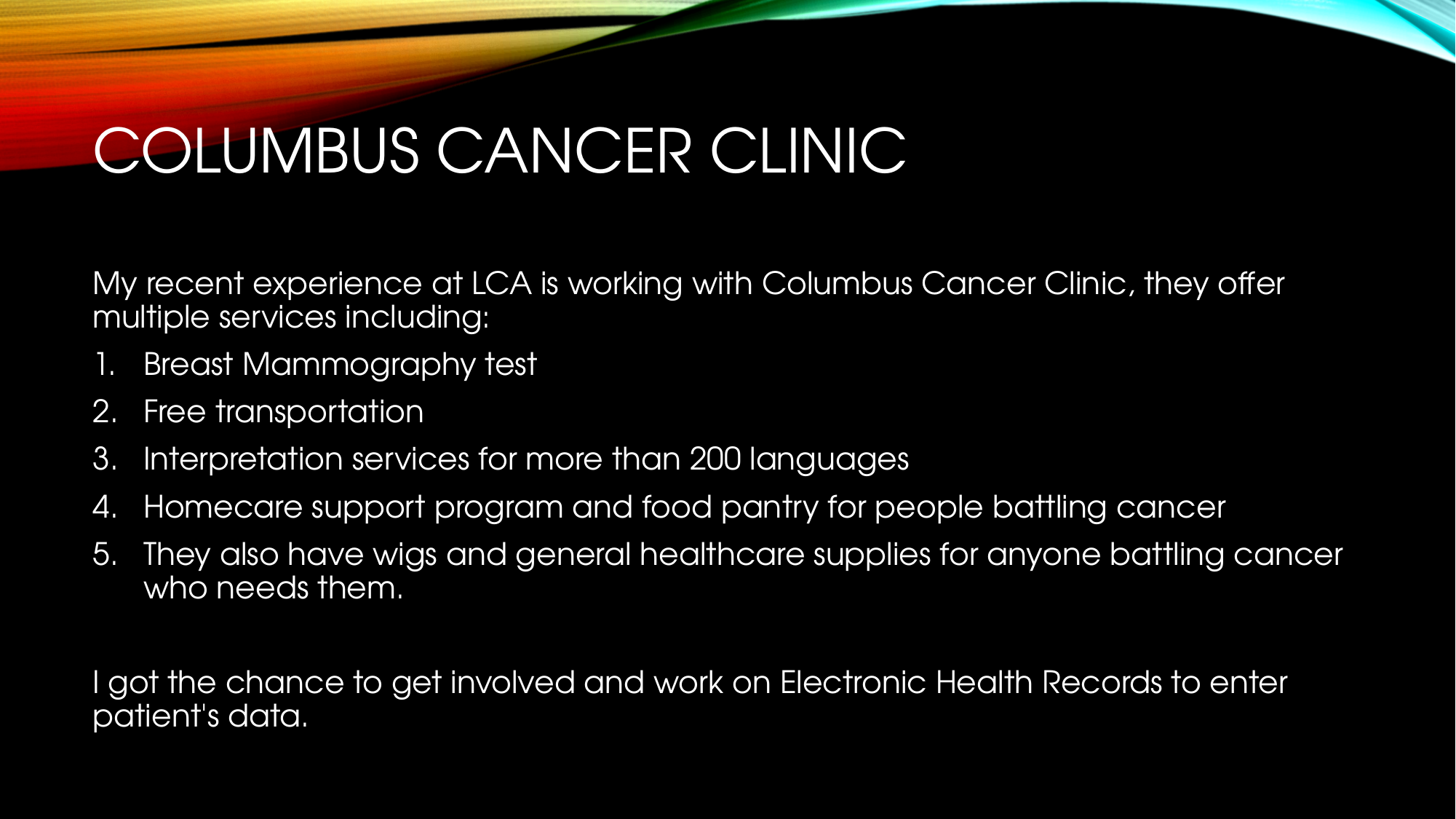

# Columbus Cancer Clinic
My recent experience at LCA is working with Columbus Cancer Clinic, they offer multiple services including:
Breast Mammography test
Free transportation
Interpretation services for more than 200 languages
Homecare support program and food pantry for people battling cancer
They also have wigs and general healthcare supplies for anyone battling cancer who needs them.

I got the chance to get involved and work on Electronic Health Records to enter patient's data.